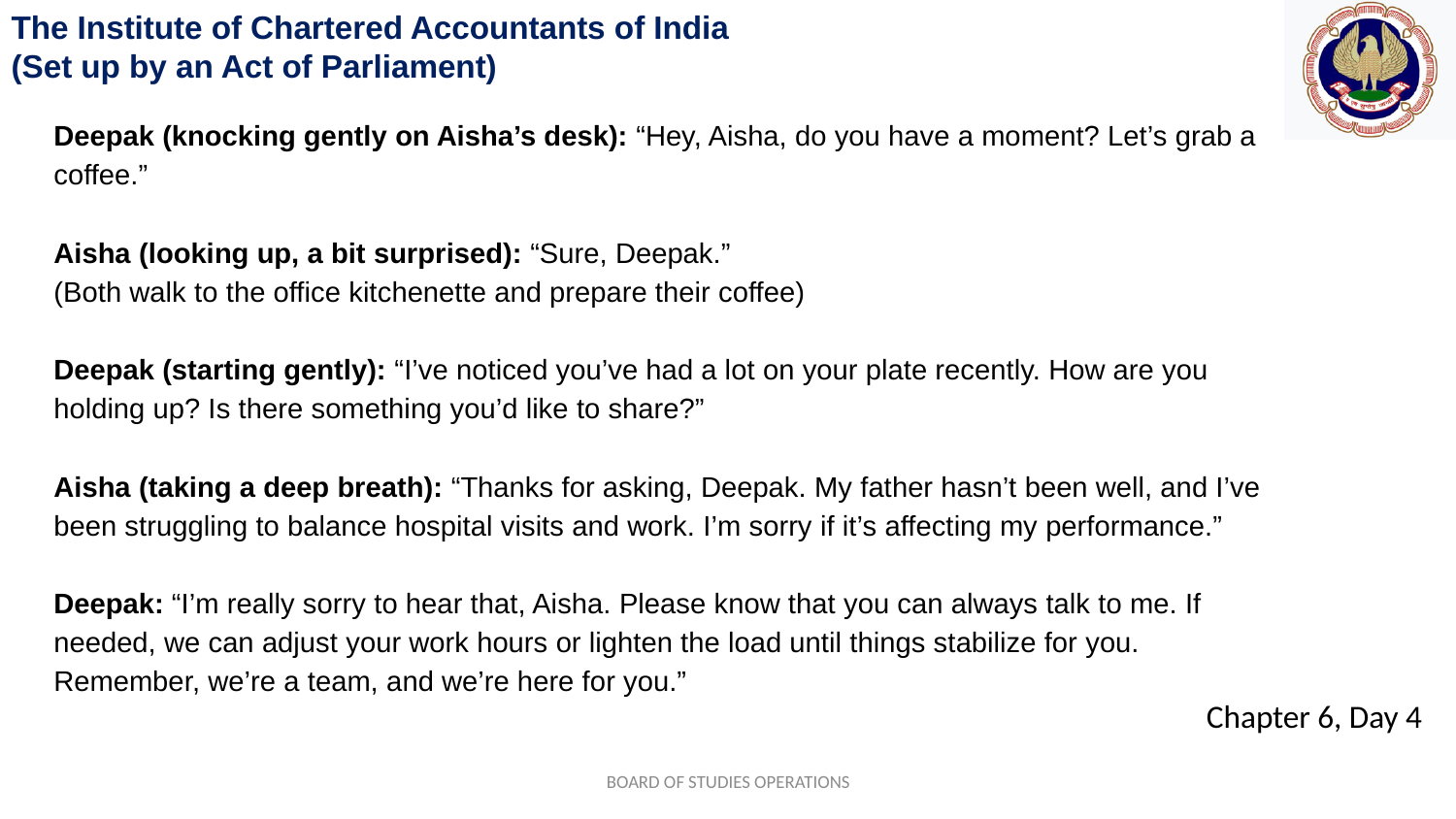

Deepak (knocking gently on Aisha’s desk): “Hey, Aisha, do you have a moment? Let’s grab a coffee.”

Aisha (looking up, a bit surprised): “Sure, Deepak.”
(Both walk to the office kitchenette and prepare their coffee)

Deepak (starting gently): “I’ve noticed you’ve had a lot on your plate recently. How are you holding up? Is there something you’d like to share?”

Aisha (taking a deep breath): “Thanks for asking, Deepak. My father hasn’t been well, and I’ve been struggling to balance hospital visits and work. I’m sorry if it’s affecting my performance.”

Deepak: “I’m really sorry to hear that, Aisha. Please know that you can always talk to me. If needed, we can adjust your work hours or lighten the load until things stabilize for you. Remember, we’re a team, and we’re here for you.”

BOARD OF STUDIES OPERATIONS